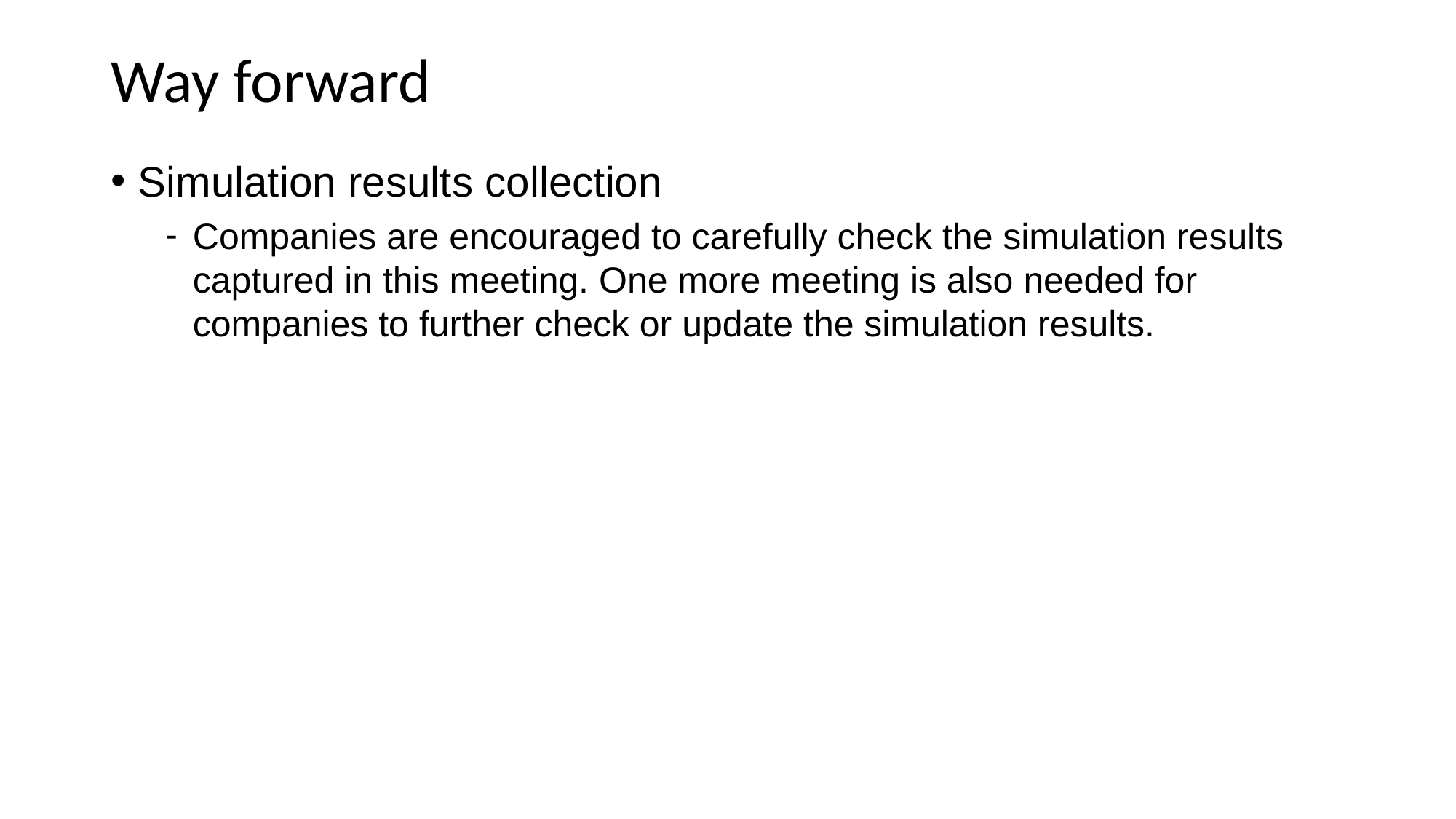

# Way forward
Simulation results collection
Companies are encouraged to carefully check the simulation results captured in this meeting. One more meeting is also needed for companies to further check or update the simulation results.